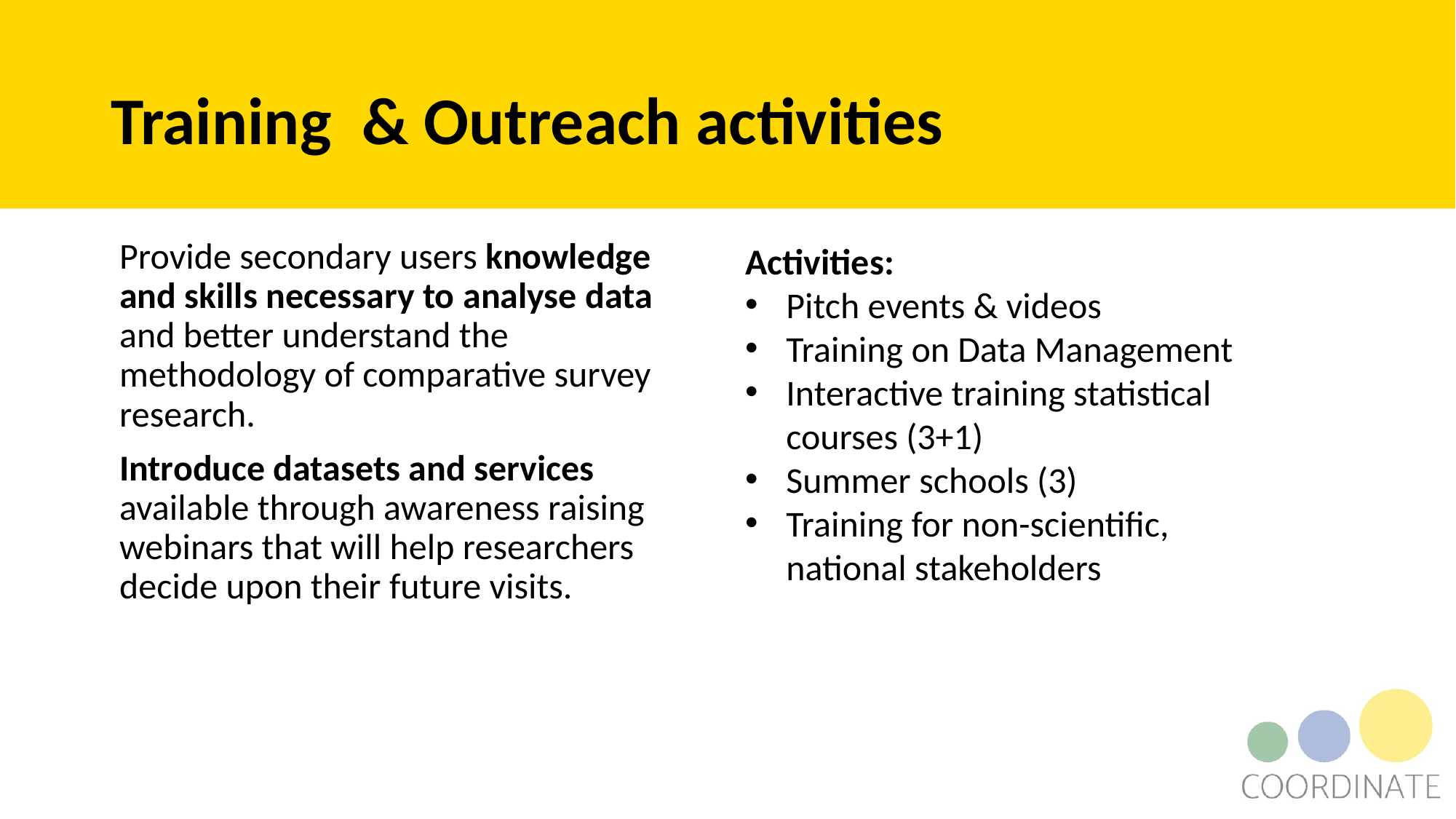

# Training  & Outreach activities
Provide secondary users knowledge and skills necessary to analyse data and better understand the methodology of comparative survey research.
Introduce datasets and services available through awareness raising webinars that will help researchers decide upon their future visits.

Activities:
Pitch events & videos
Training on Data Management
Interactive training statistical courses (3+1)
Summer schools (3)
Training for non-scientific, national stakeholders